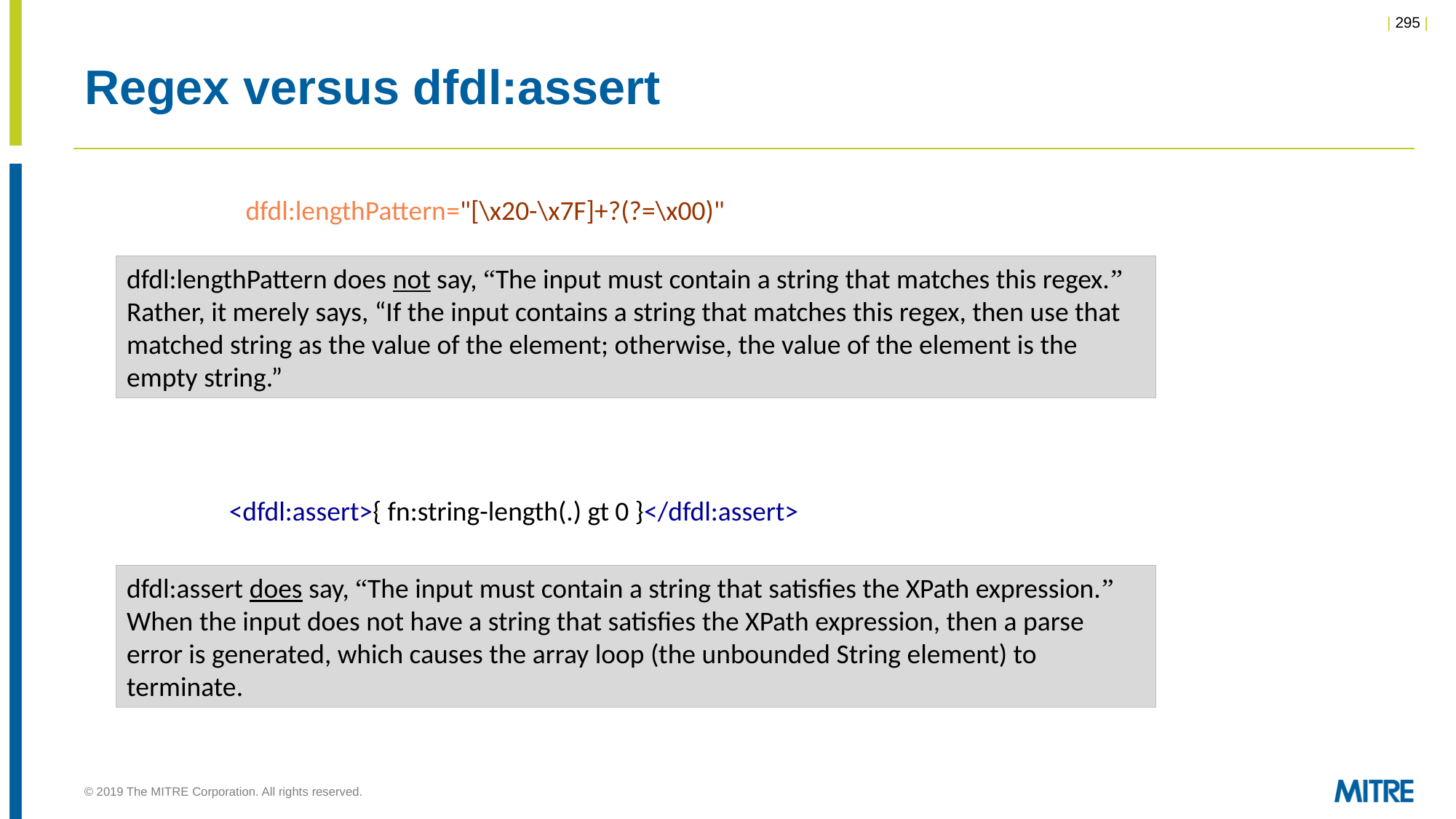

# Regex versus dfdl:assert
dfdl:lengthPattern="[\x20-\x7F]+?(?=\x00)"
dfdl:lengthPattern does not say, “The input must contain a string that matches this regex.”
Rather, it merely says, “If the input contains a string that matches this regex, then use that matched string as the value of the element; otherwise, the value of the element is the empty string.”
<dfdl:assert>{ fn:string-length(.) gt 0 }</dfdl:assert>
dfdl:assert does say, “The input must contain a string that satisfies the XPath expression.”
When the input does not have a string that satisfies the XPath expression, then a parse error is generated, which causes the array loop (the unbounded String element) to terminate.
© 2019 The MITRE Corporation. All rights reserved.